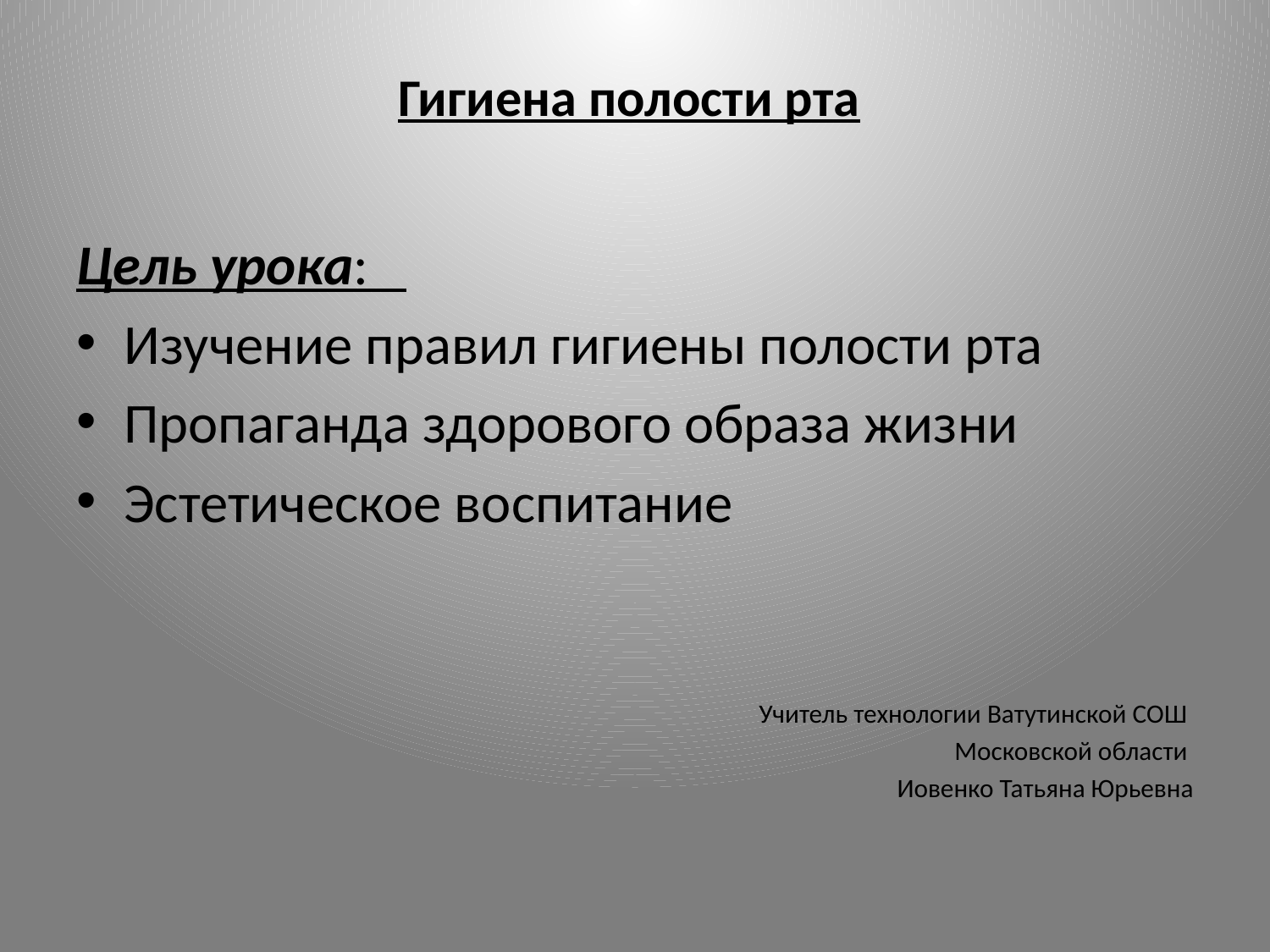

# Гигиена полости рта
Цель урока:
Изучение правил гигиены полости рта
Пропаганда здорового образа жизни
Эстетическое воспитание

Учитель технологии Ватутинской СОШ
Московской области
Иовенко Татьяна Юрьевна